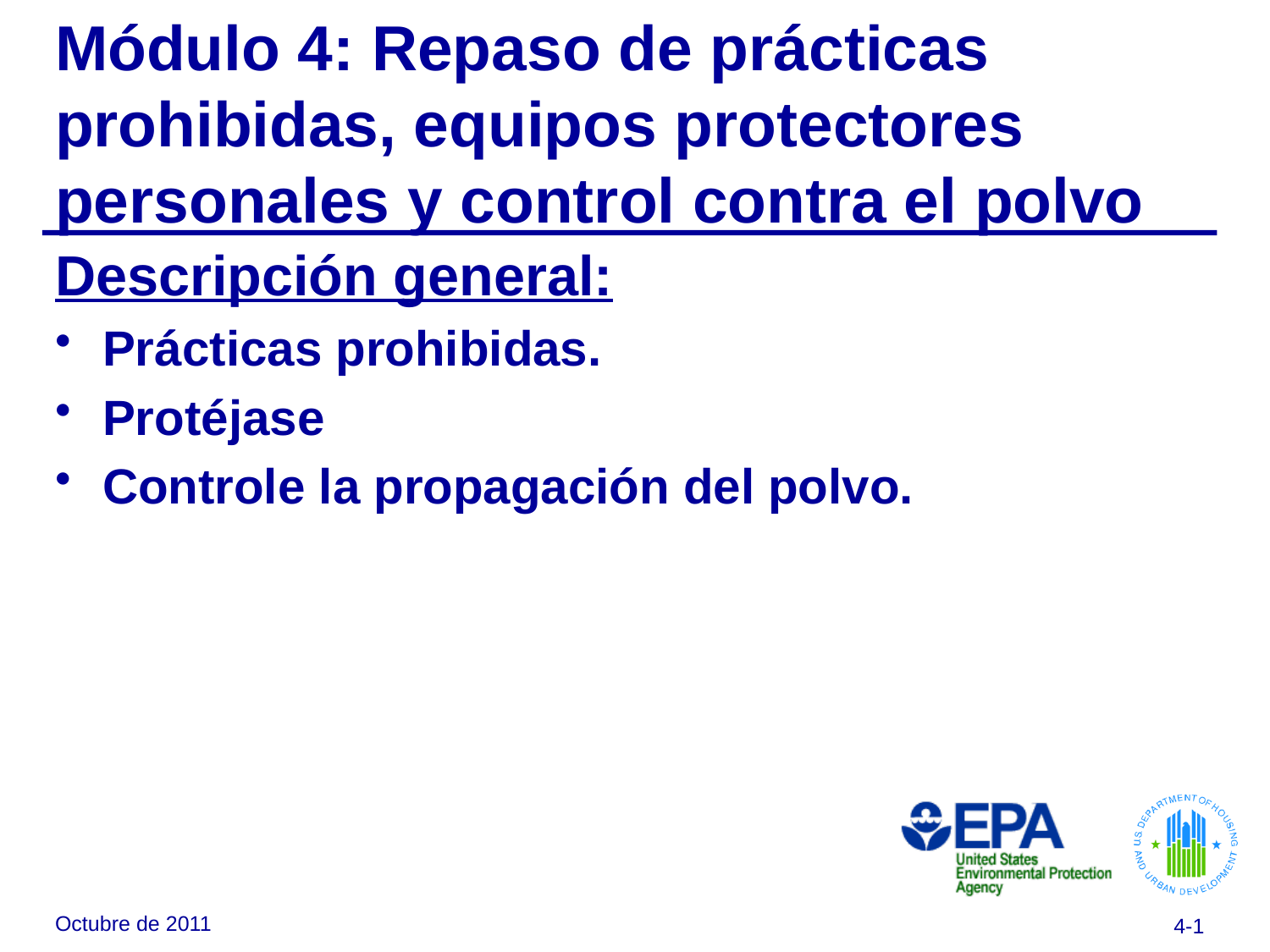

# Módulo 4: Repaso de prácticas prohibidas, equipos protectores personales y control contra el polvo
Descripción general:
Prácticas prohibidas.
Protéjase
Controle la propagación del polvo.
Octubre de 2011
4-1